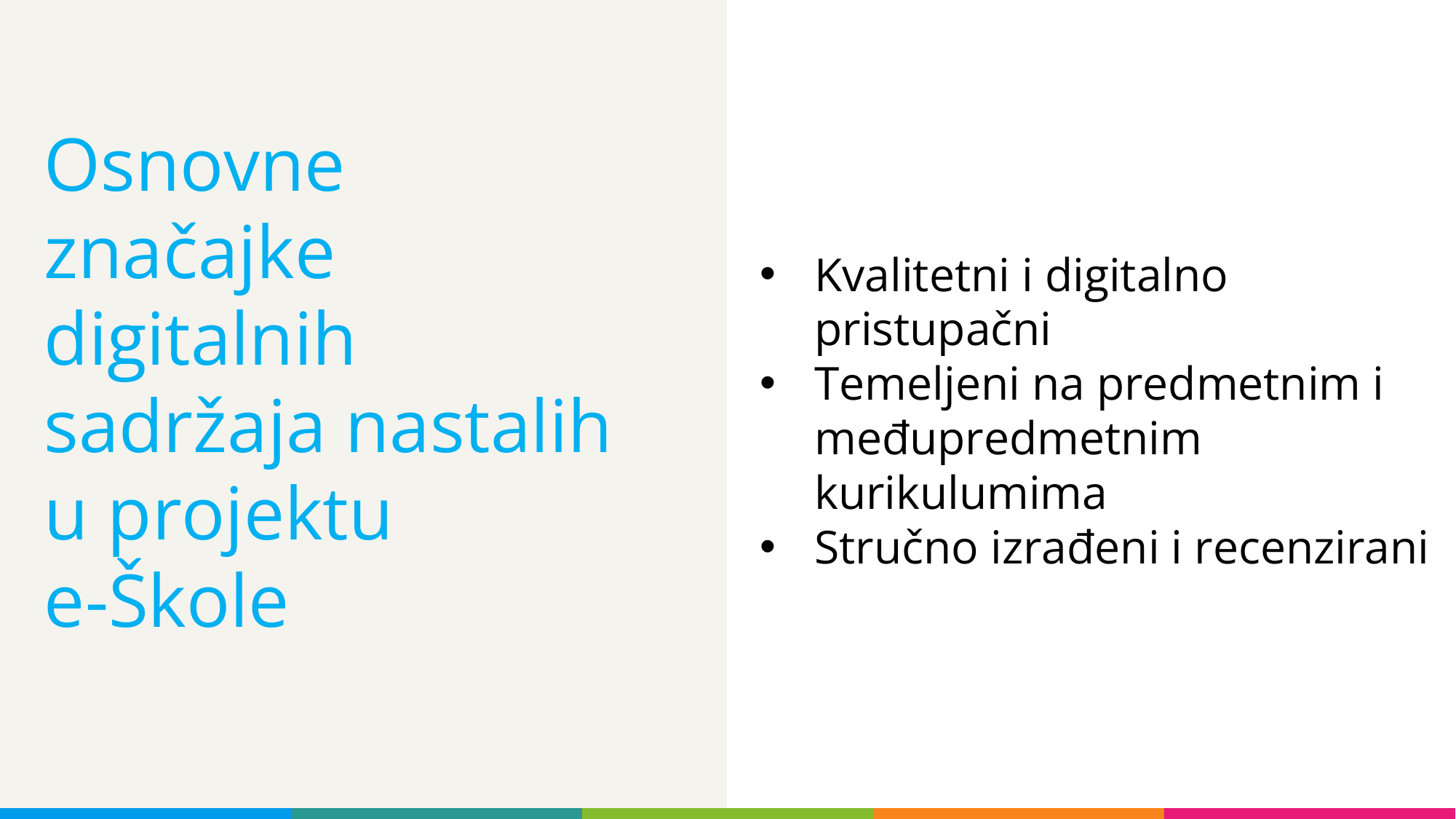

# Osnovne značajke digitalnih sadržaja nastalih u projektu e-Škole
Kvalitetni i digitalno pristupačni
Temeljeni na predmetnim i međupredmetnim kurikulumima
Stručno izrađeni i recenzirani